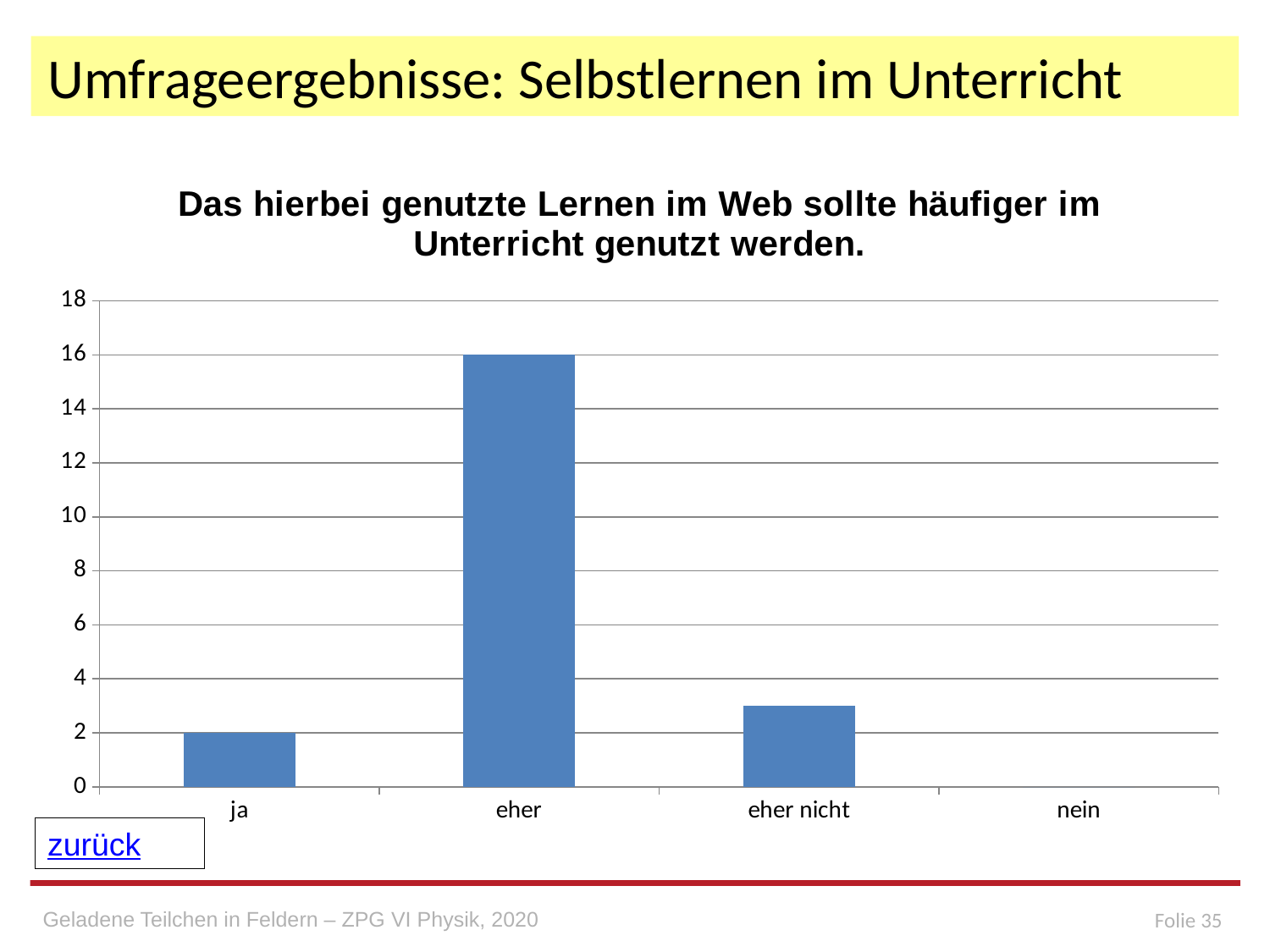

# Umfrageergebnisse: Selbstlernen im Unterricht

### Chart: Das hierbei genutzte Lernen im Web sollte häufiger im Unterricht genutzt werden.

| Category | Das hierbei genutzte Lernen im Web sollte häufiger im Unterricht genutzt werden. |
|---|---|
| ja | 2.0 |
| eher | 16.0 |
| eher nicht | 3.0 |
| nein | 0.0 |
zurück
Geladene Teilchen in Feldern – ZPG VI Physik, 2020
Folie 35